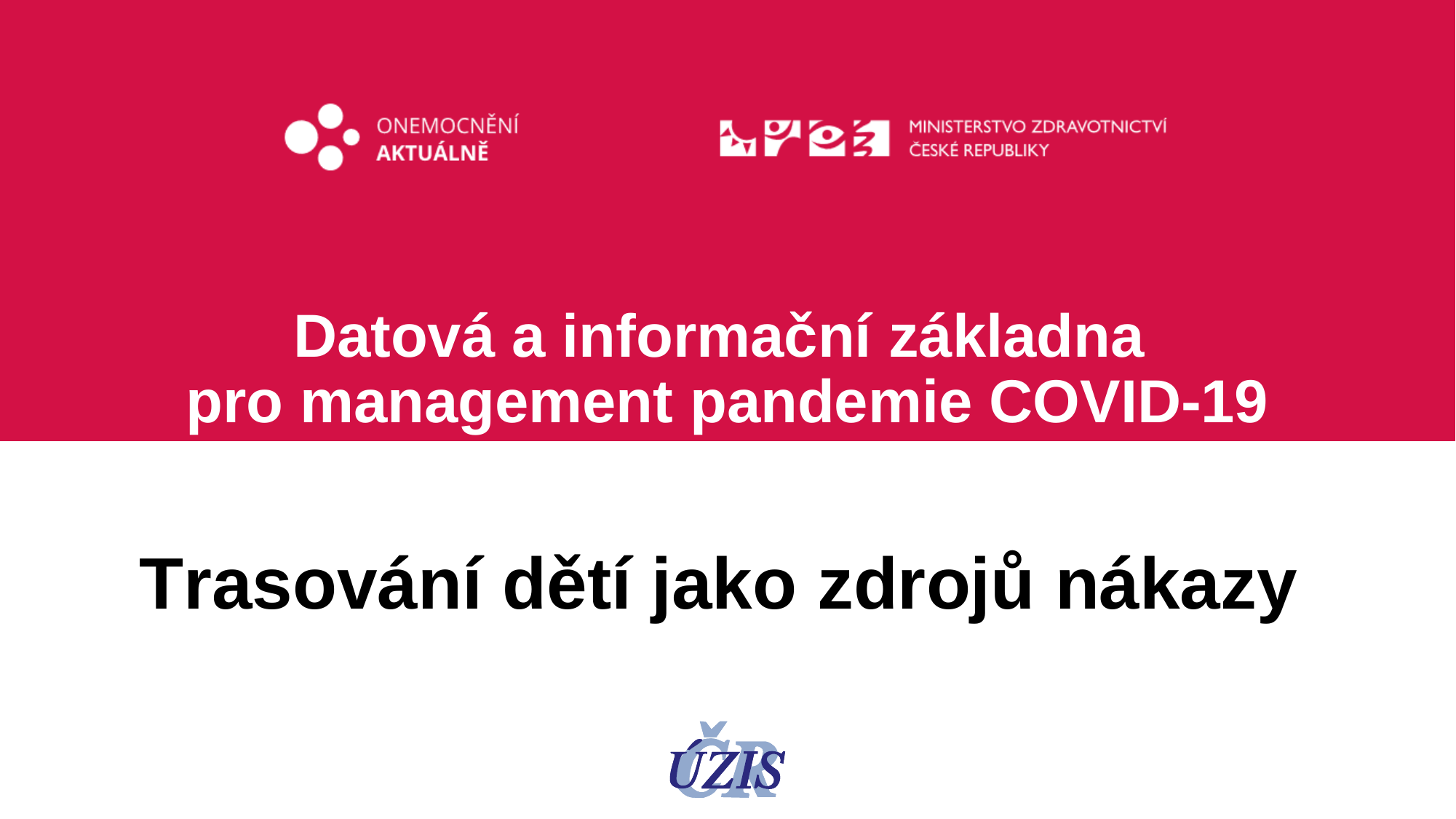

# Datová a informační základna pro management pandemie COVID-19
Trasování dětí jako zdrojů nákazy